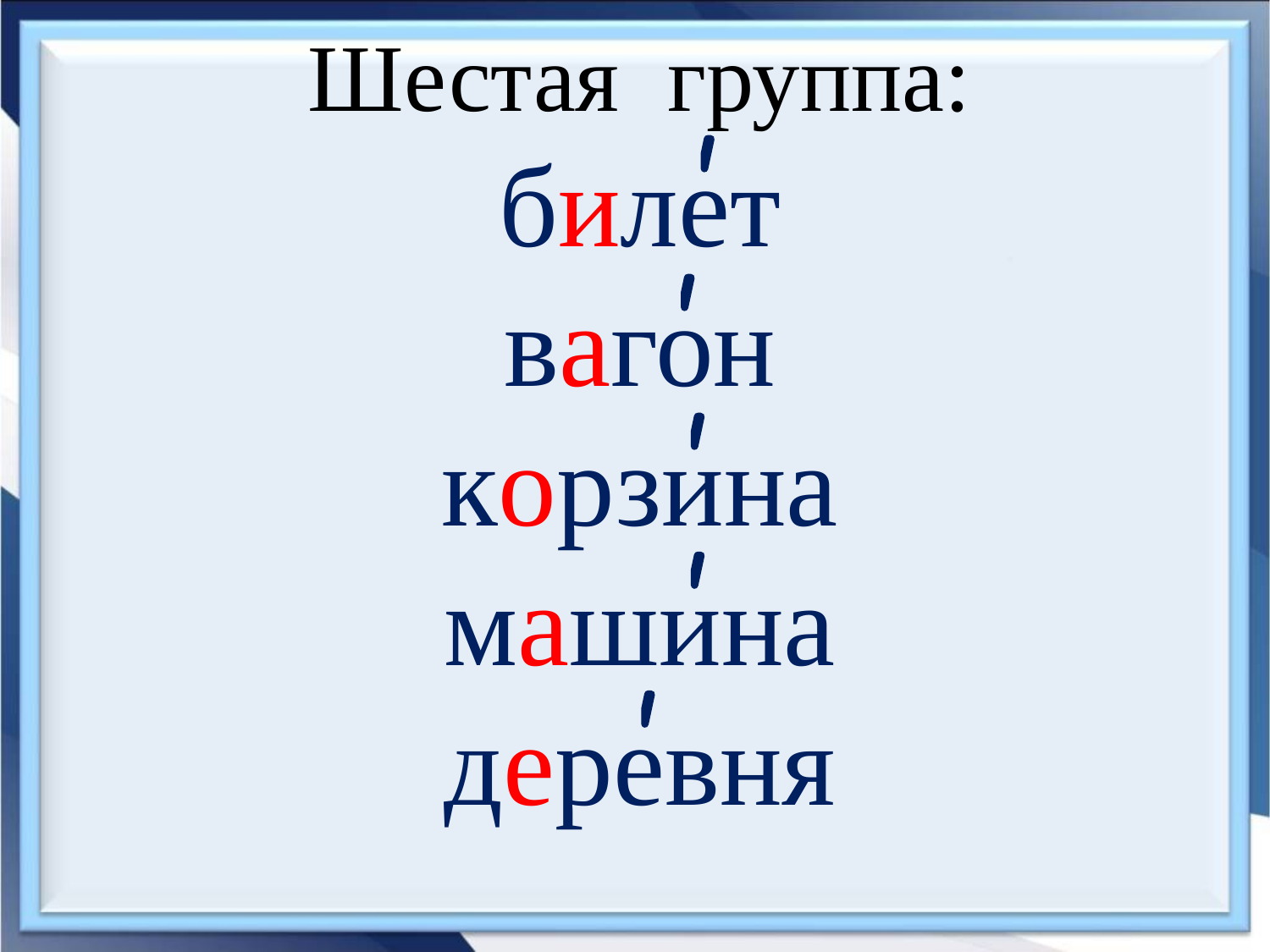

Шестая  группа:
билет
вагон
корзина
машина
деревня